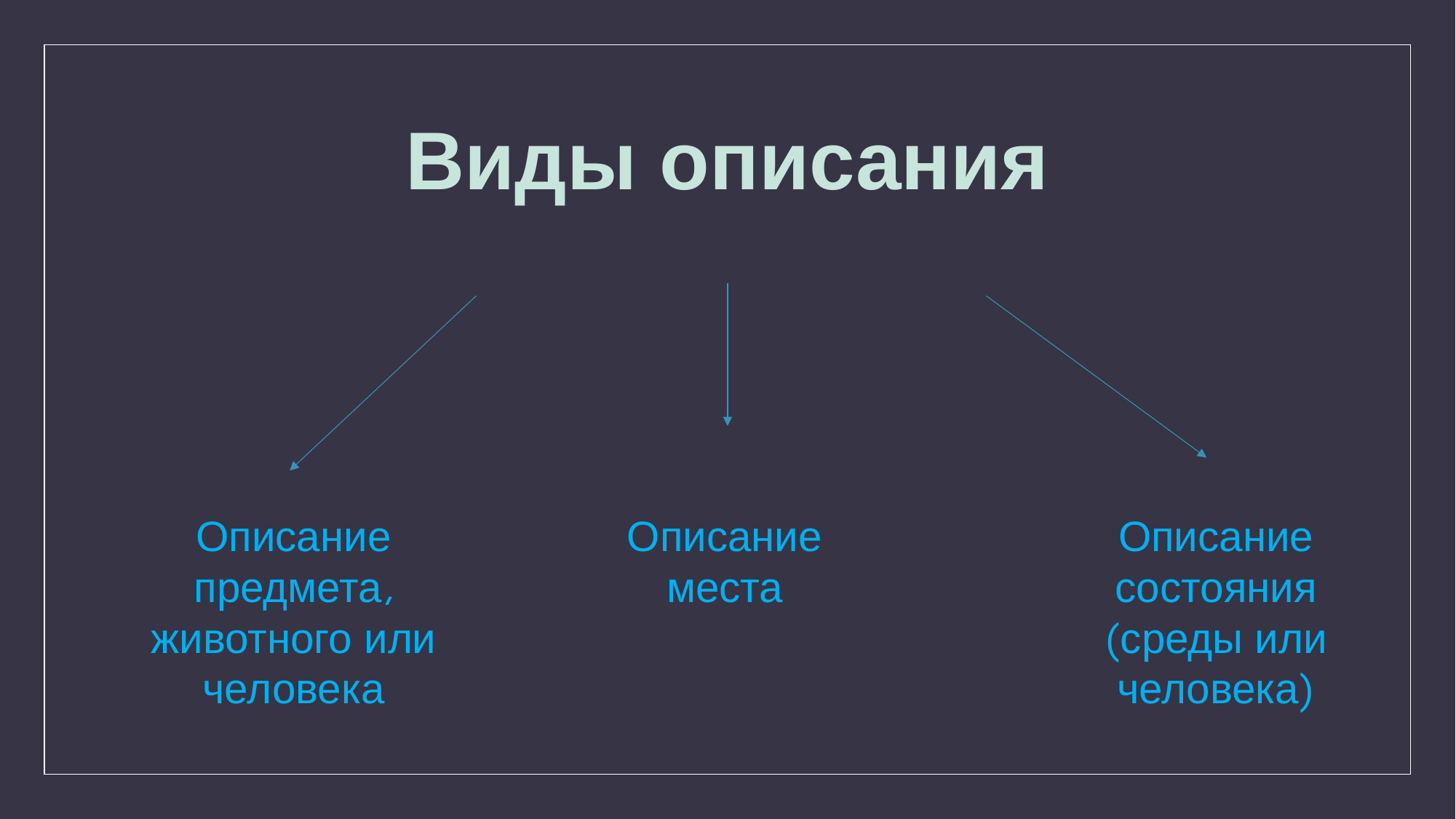

Виды описания
Описание предмета, животного или человека
Описание места
Описание состояния (среды или человека)